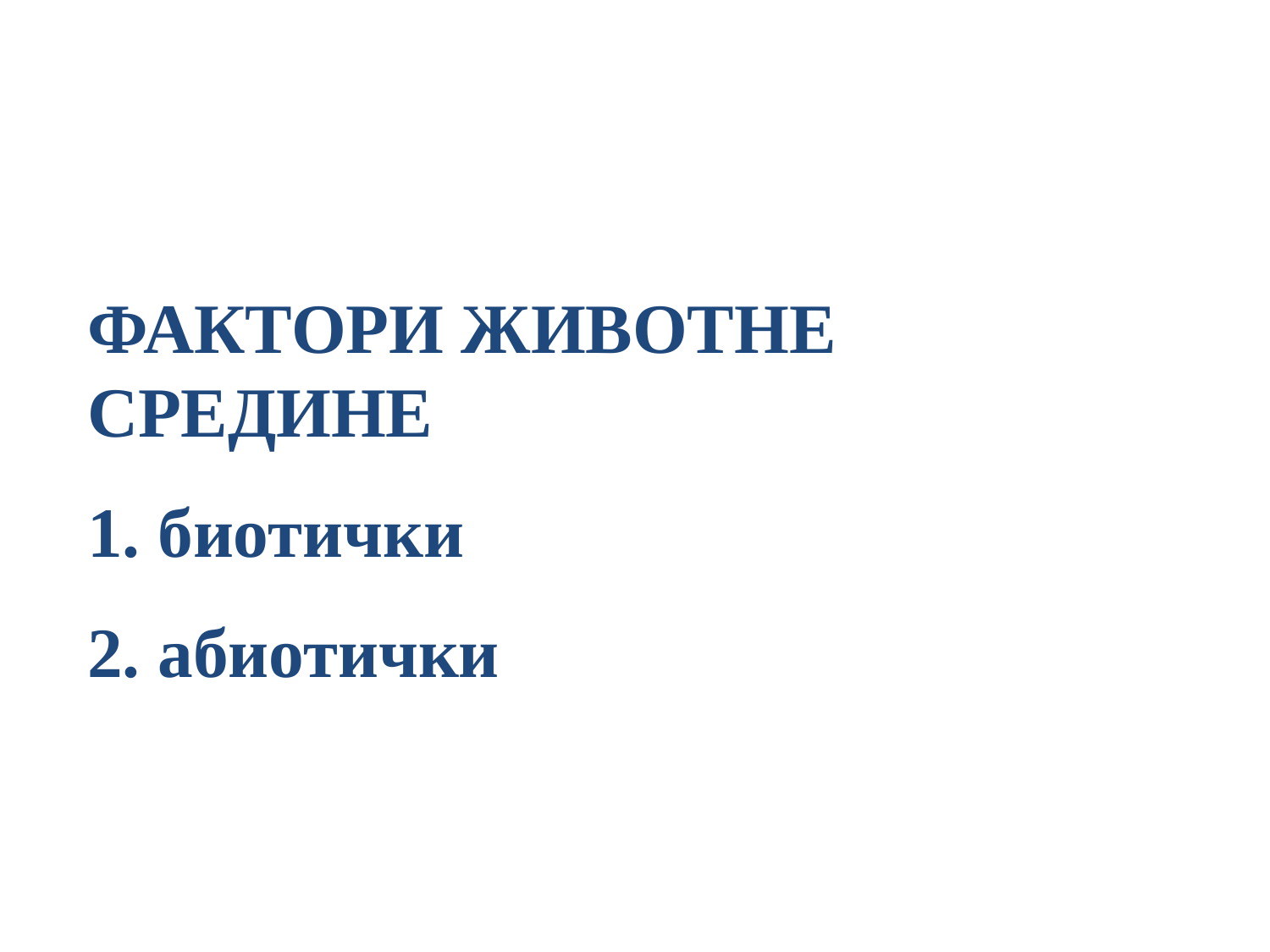

ФАКТОРИ ЖИВОТНЕ СРЕДИНЕ
1. биотички
2. абиотички